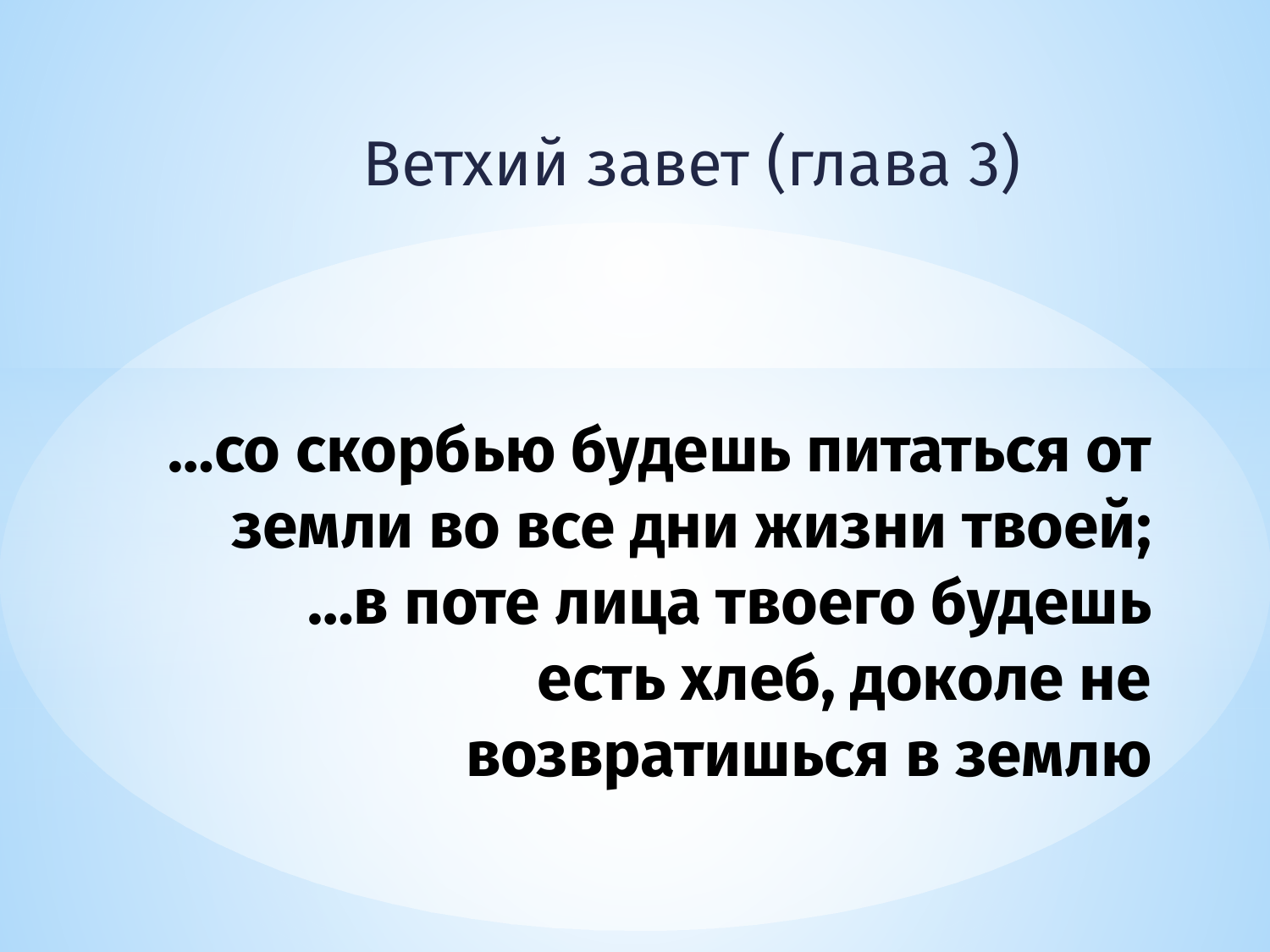

Ветхий завет (глава 3)
# …со скорбью будешь питаться от земли во все дни жизни твоей; …в поте лица твоего будешь есть хлеб, доколе не возвратишься в землю